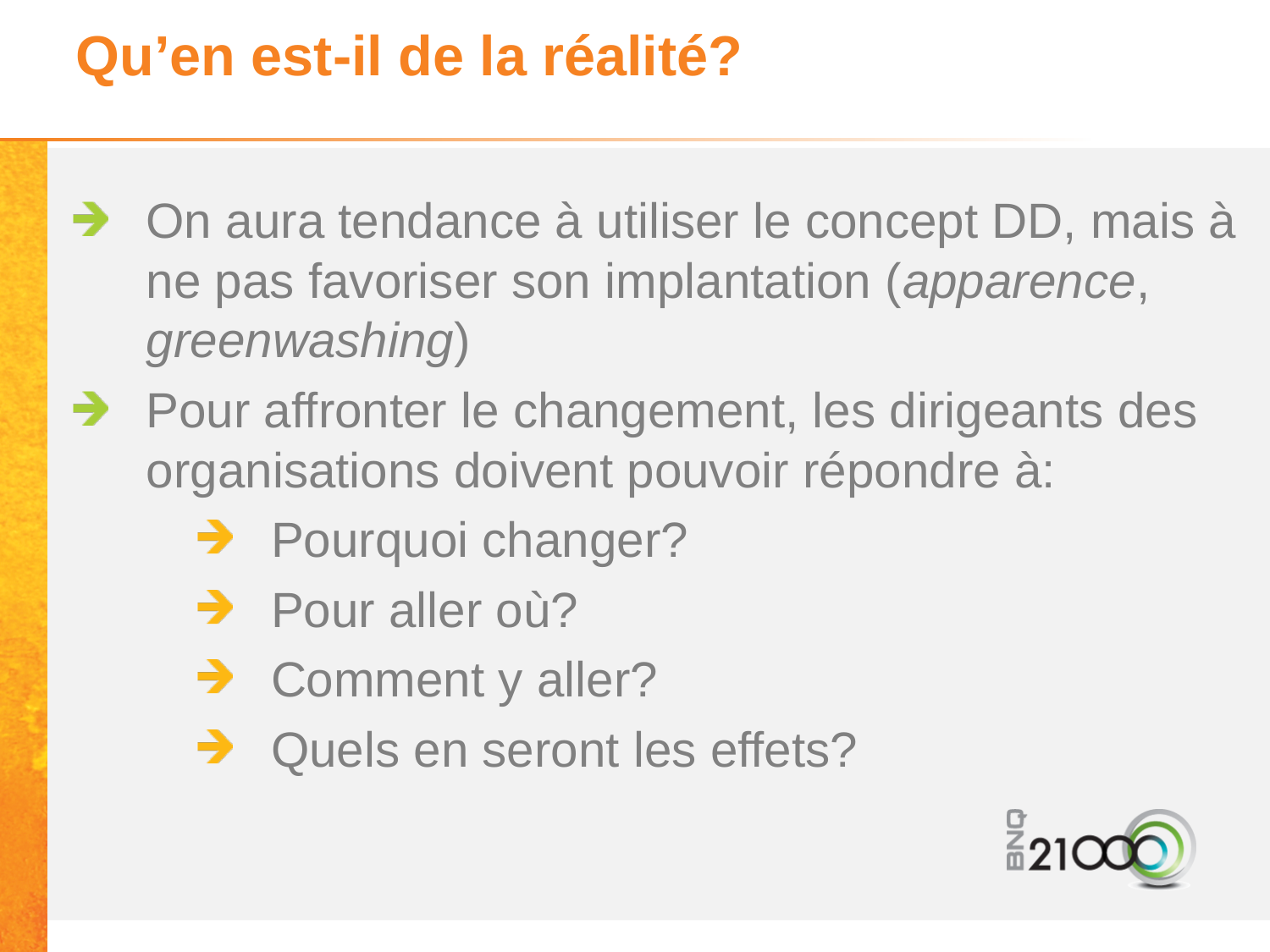

# Qu’en est-il de la réalité?
On aura tendance à utiliser le concept DD, mais à ne pas favoriser son implantation (apparence, greenwashing)
Pour affronter le changement, les dirigeants des organisations doivent pouvoir répondre à:
Pourquoi changer?
Pour aller où?
Comment y aller?
Quels en seront les effets?